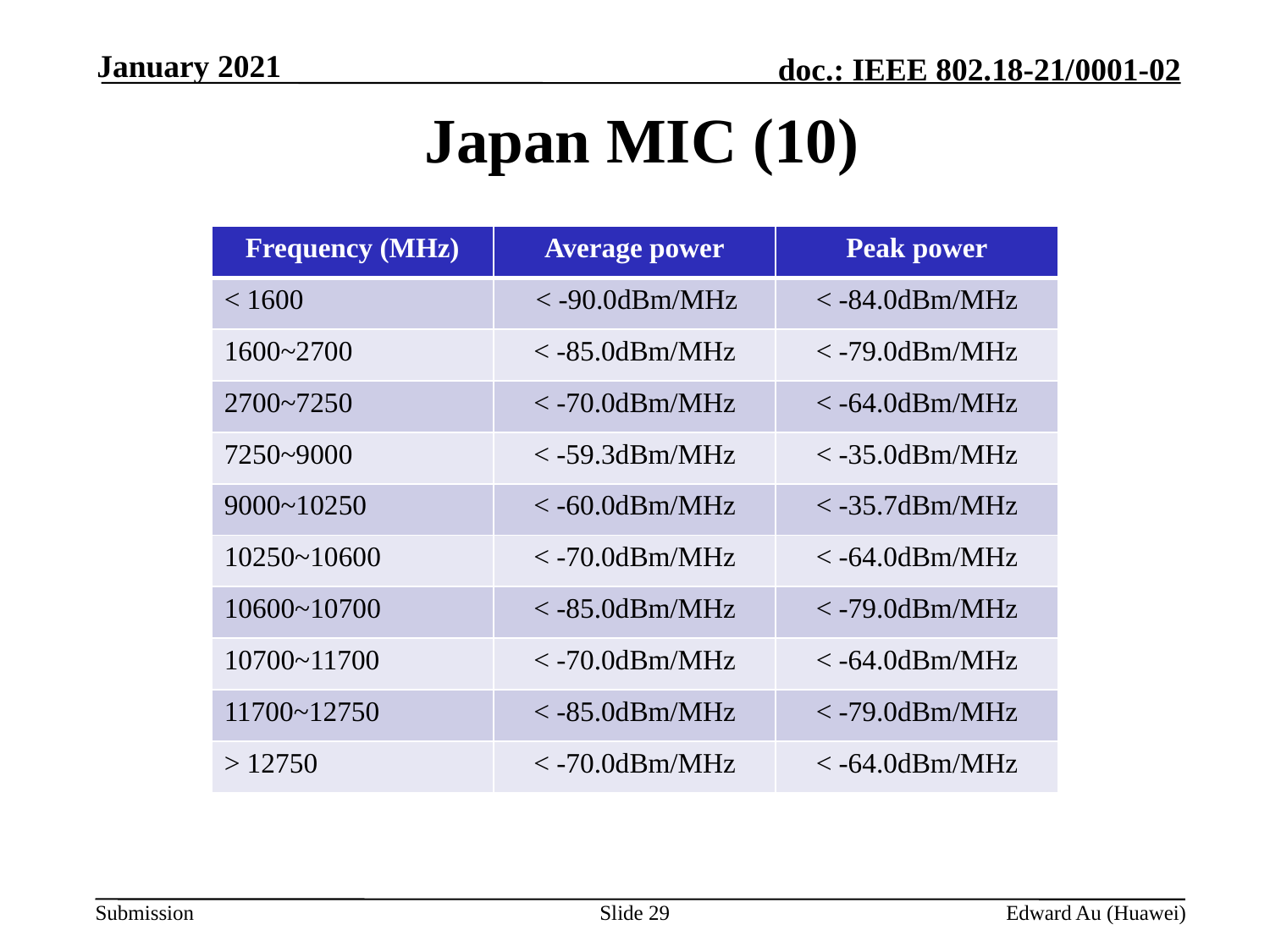

January 2021
# Japan MIC (10)
| Frequency (MHz) | Average power | Peak power |
| --- | --- | --- |
| < 1600 | < -90.0dBm/MHz | < -84.0dBm/MHz |
| 1600~2700 | < -85.0dBm/MHz | < -79.0dBm/MHz |
| 2700~7250 | < -70.0dBm/MHz | < -64.0dBm/MHz |
| 7250~9000 | < -59.3dBm/MHz | < -35.0dBm/MHz |
| 9000~10250 | < -60.0dBm/MHz | < -35.7dBm/MHz |
| 10250~10600 | < -70.0dBm/MHz | < -64.0dBm/MHz |
| 10600~10700 | < -85.0dBm/MHz | < -79.0dBm/MHz |
| 10700~11700 | < -70.0dBm/MHz | < -64.0dBm/MHz |
| 11700~12750 | < -85.0dBm/MHz | < -79.0dBm/MHz |
| > 12750 | < -70.0dBm/MHz | < -64.0dBm/MHz |
Slide 29
Edward Au (Huawei)